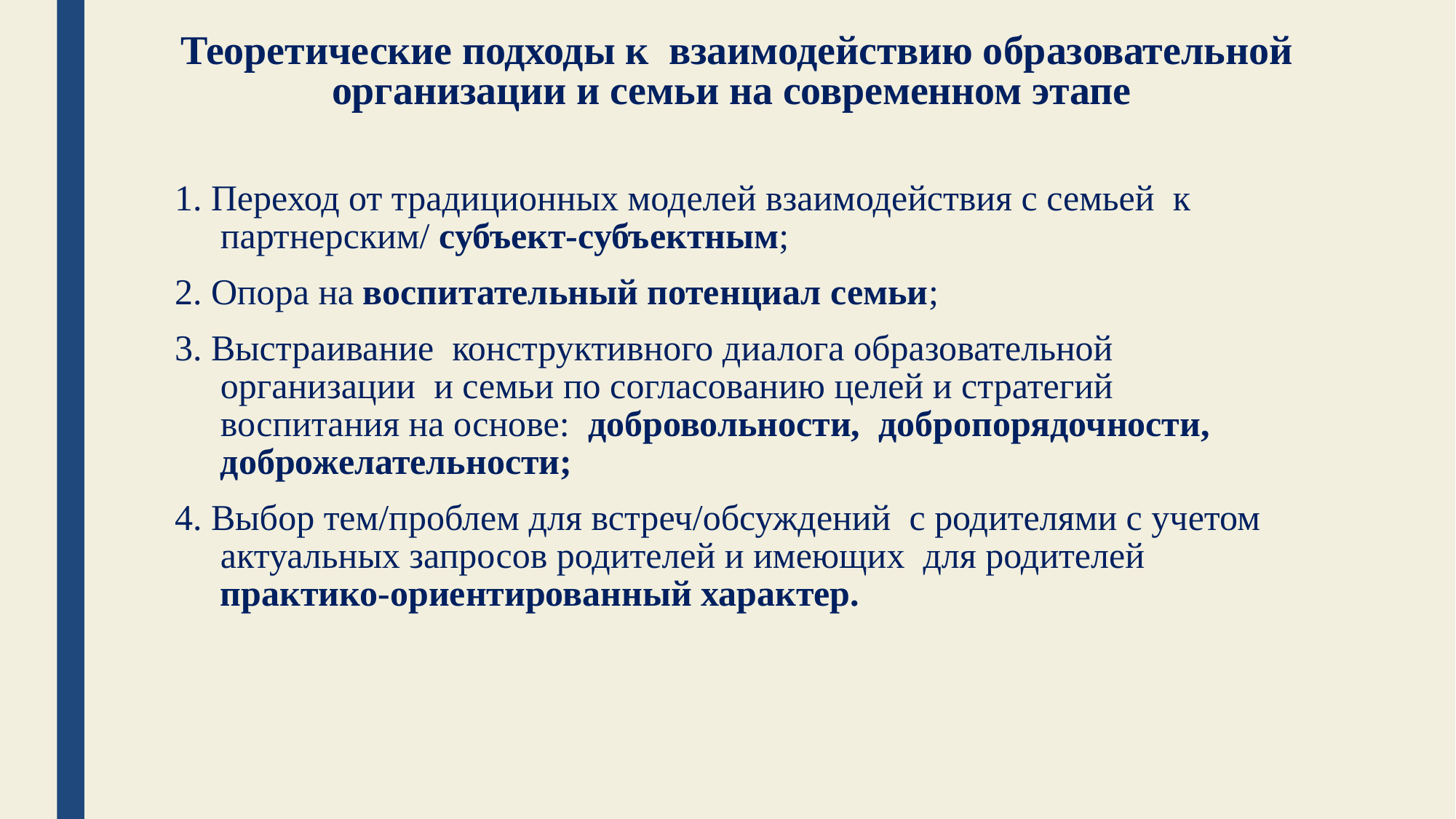

# Теоретические подходы к  взаимодействию образовательной организации и семьи на современном этапе
1. Переход от традиционных моделей взаимодействия с семьей  к партнерским/ субъект-субъектным;
2. Опора на воспитательный потенциал семьи;
3. Выстраивание  конструктивного диалога образовательной организации  и семьи по согласованию целей и стратегий  воспитания на основе:  добровольности,  добропорядочности,  доброжелательности;
4. Выбор тем/проблем для встреч/обсуждений  с родителями с учетом актуальных запросов родителей и имеющих  для родителей практико-ориентированный характер.